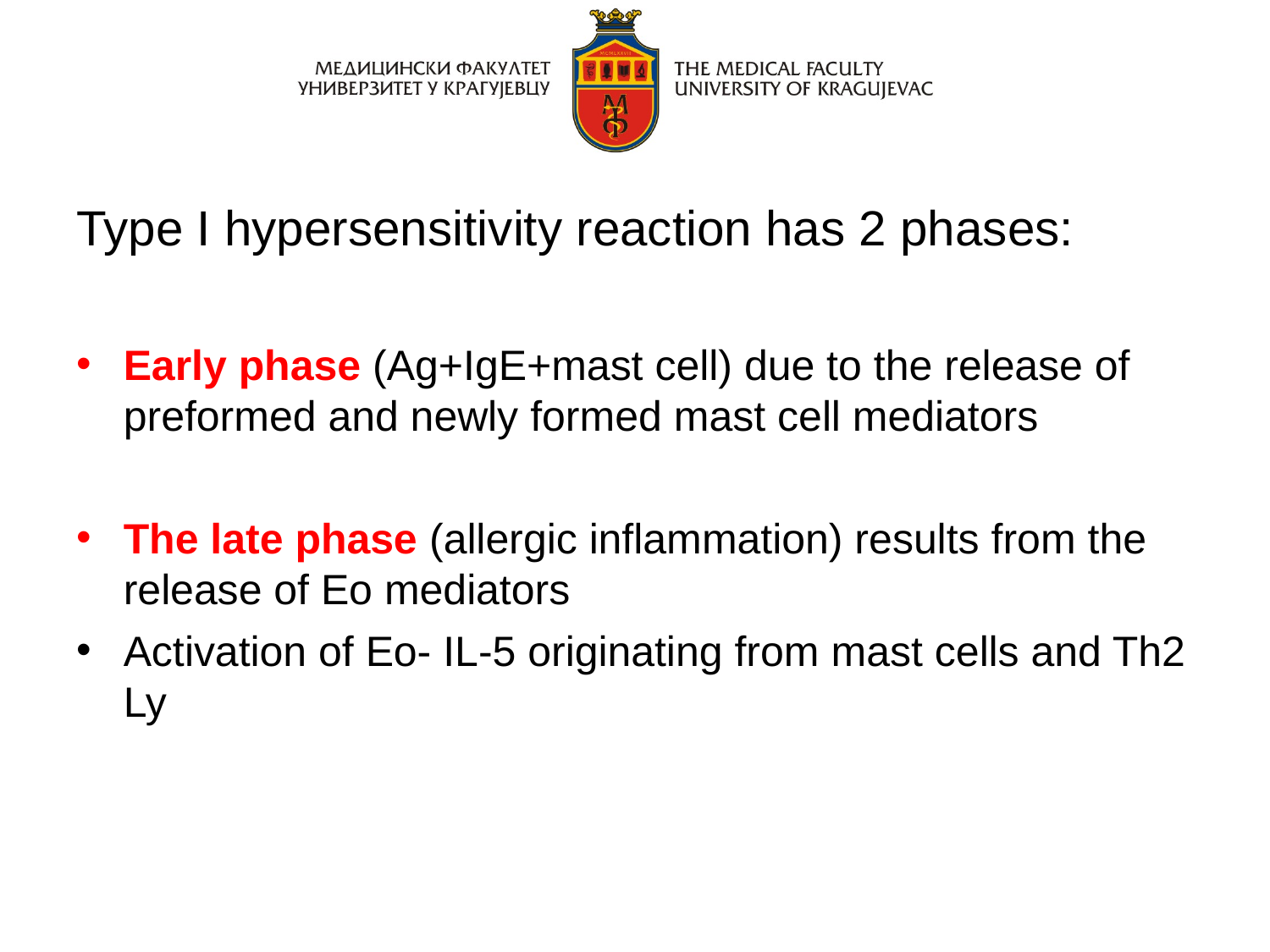

Type I hypersensitivity reaction has 2 phases:

Early phase (Ag+IgE+mast cell) due to the release of preformed and newly formed mast cell mediators

The late phase (allergic inflammation) results from the release of Eo mediators
Activation of Eo- IL-5 originating from mast cells and Th2 Ly